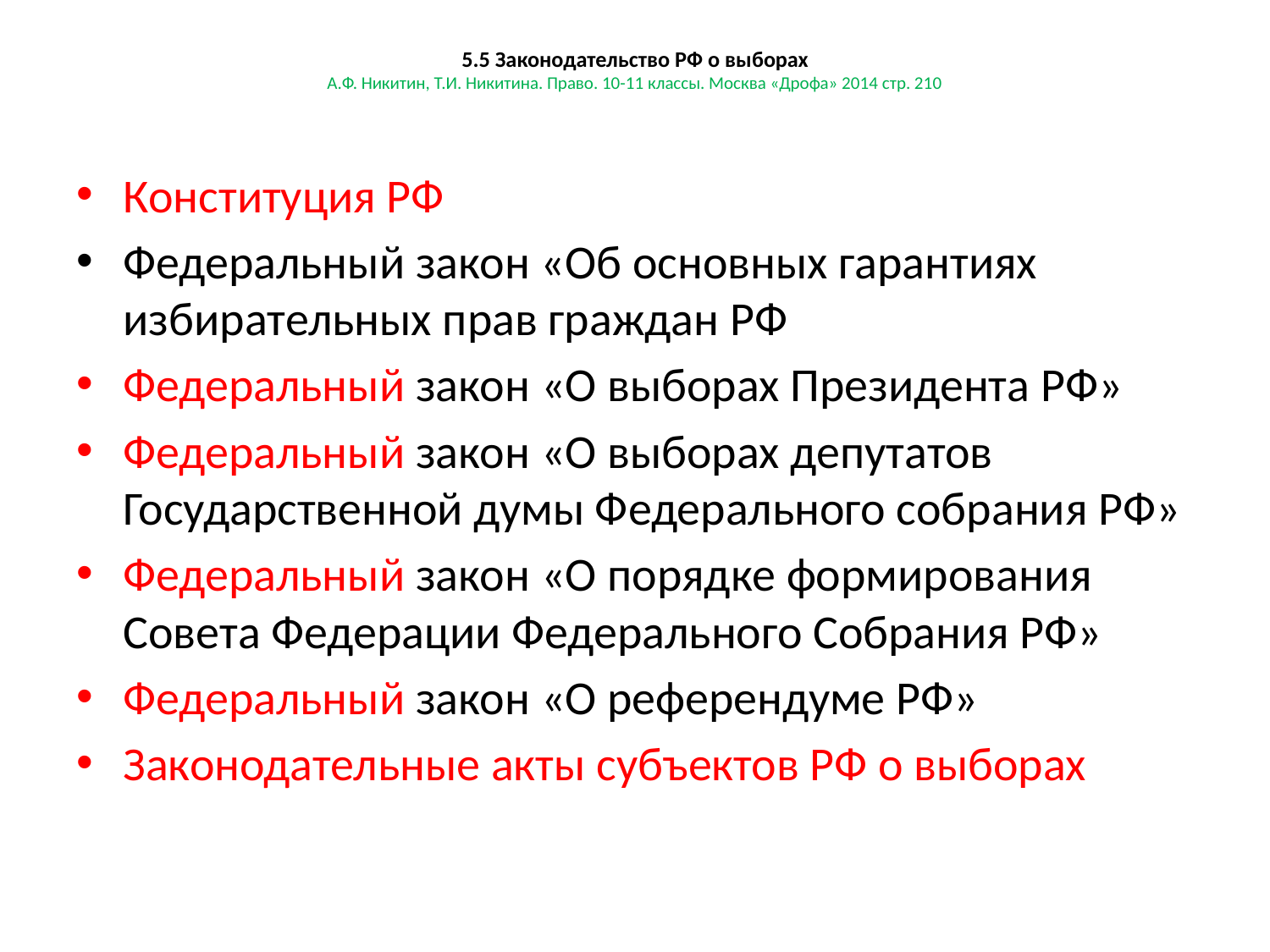

# 5.5 Законодательство РФ о выборах А.Ф. Никитин, Т.И. Никитина. Право. 10-11 классы. Москва «Дрофа» 2014 стр. 210
Конституция РФ
Федеральный закон «Об основных гарантиях избирательных прав граждан РФ
Федеральный закон «О выборах Президента РФ»
Федеральный закон «О выборах депутатов Государственной думы Федерального собрания РФ»
Федеральный закон «О порядке формирования Совета Федерации Федерального Собрания РФ»
Федеральный закон «О референдуме РФ»
Законодательные акты субъектов РФ о выборах